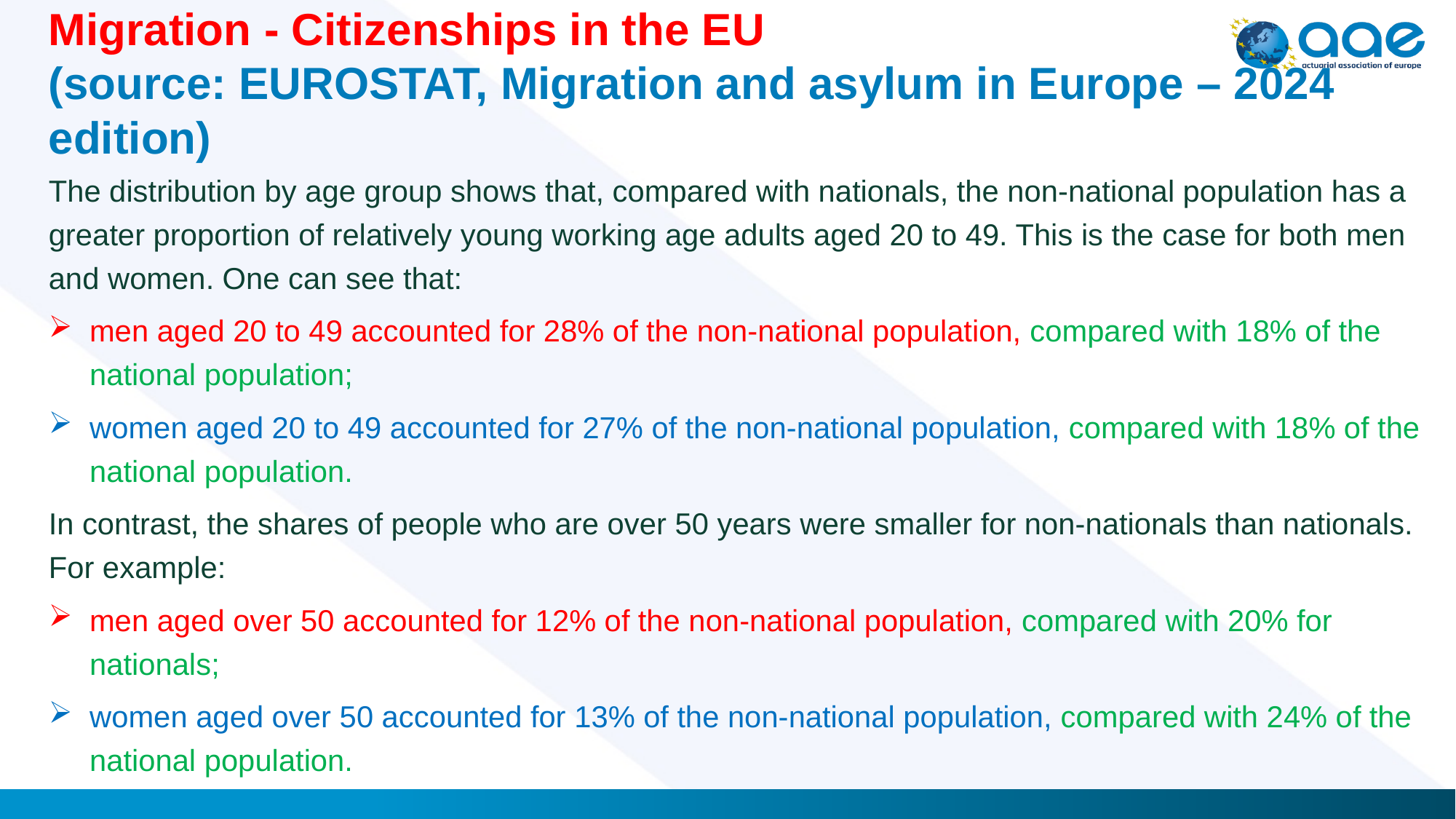

# Migration - Citizenships in the EU (source: EUROSTAT, Migration and asylum in Europe – 2024 edition)
The distribution by age group shows that, compared with nationals, the non-national population has a greater proportion of relatively young working age adults aged 20 to 49. This is the case for both men and women. One can see that:
men aged 20 to 49 accounted for 28% of the non-national population, compared with 18% of the national population;
women aged 20 to 49 accounted for 27% of the non-national population, compared with 18% of the national population.
In contrast, the shares of people who are over 50 years were smaller for non-nationals than nationals. For example:
men aged over 50 accounted for 12% of the non-national population, compared with 20% for nationals;
women aged over 50 accounted for 13% of the non-national population, compared with 24% of the national population.